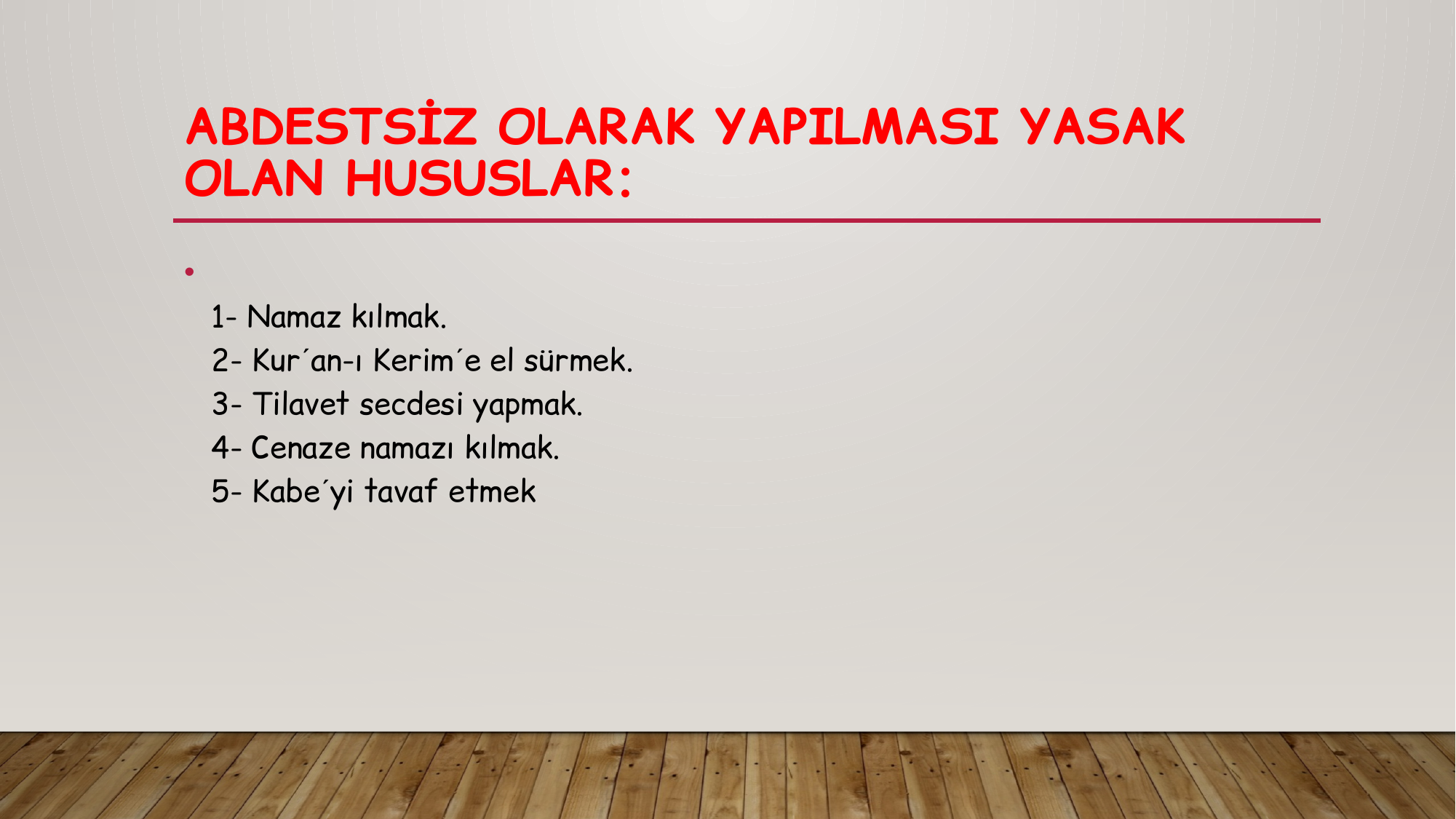

# Abdestsiz Olarak Yapılması Yasak Olan Hususlar:
1- Namaz kılmak.
2- Kurˊan-ı Kerimˊe el sürmek.
3- Tilavet secdesi yapmak.
4- Cenaze namazı kılmak.
5- Kabeˊyi tavaf etmek